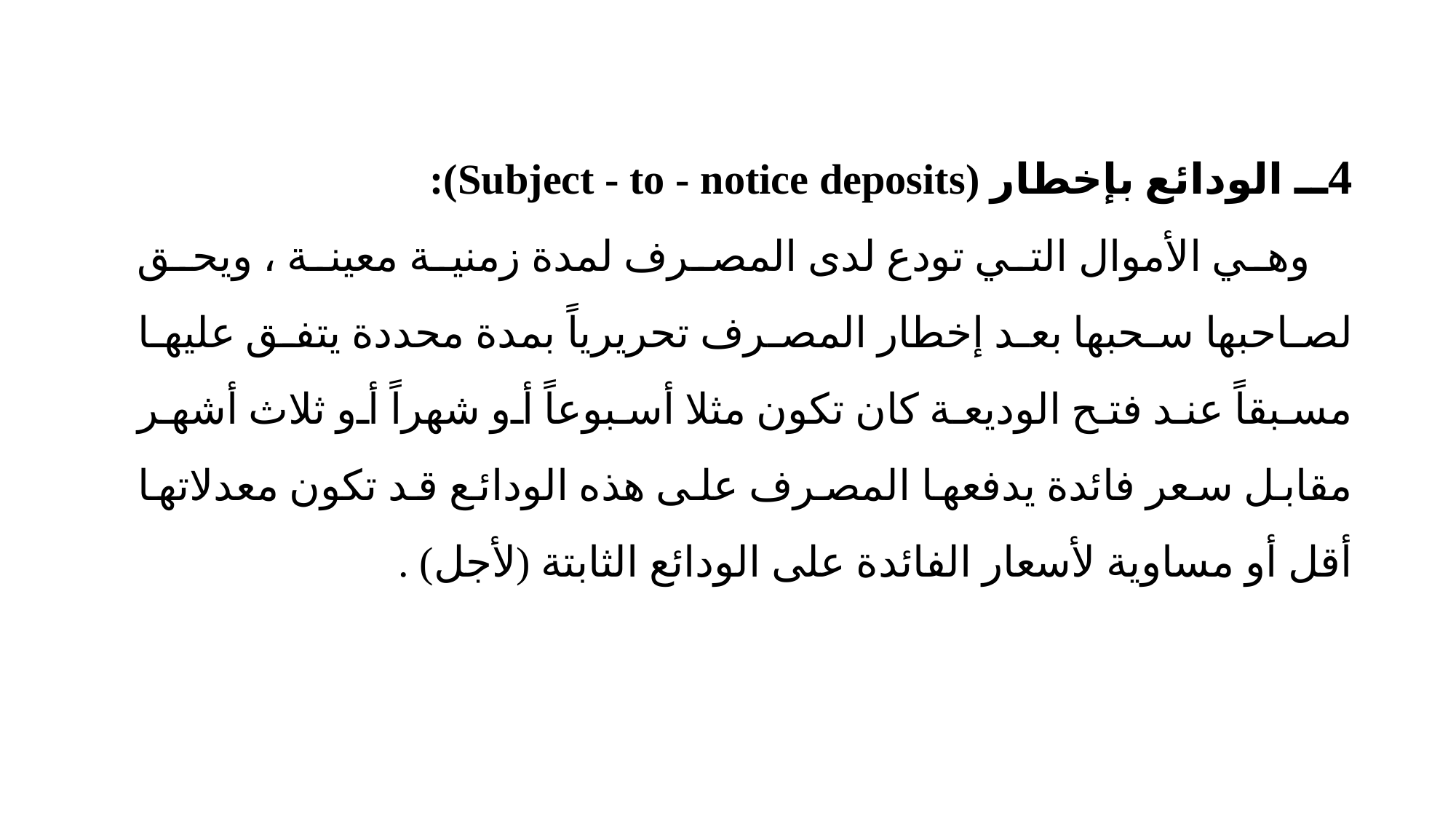

4ــ الودائع بإخطار (Subject - to - notice deposits):
    وهي الأموال التي تودع لدى المصرف لمدة زمنية معينة ، ويحق لصاحبها سحبها بعد إخطار المصرف تحريرياً بمدة محددة يتفق عليها مسبقاً عند فتح الوديعة كان تكون مثلا أسبوعاً أو شهراً أو ثلاث أشهر مقابل سعر فائدة يدفعها المصرف على هذه الودائع قد تكون معدلاتها أقل أو مساوية لأسعار الفائدة على الودائع الثابتة (لأجل) .